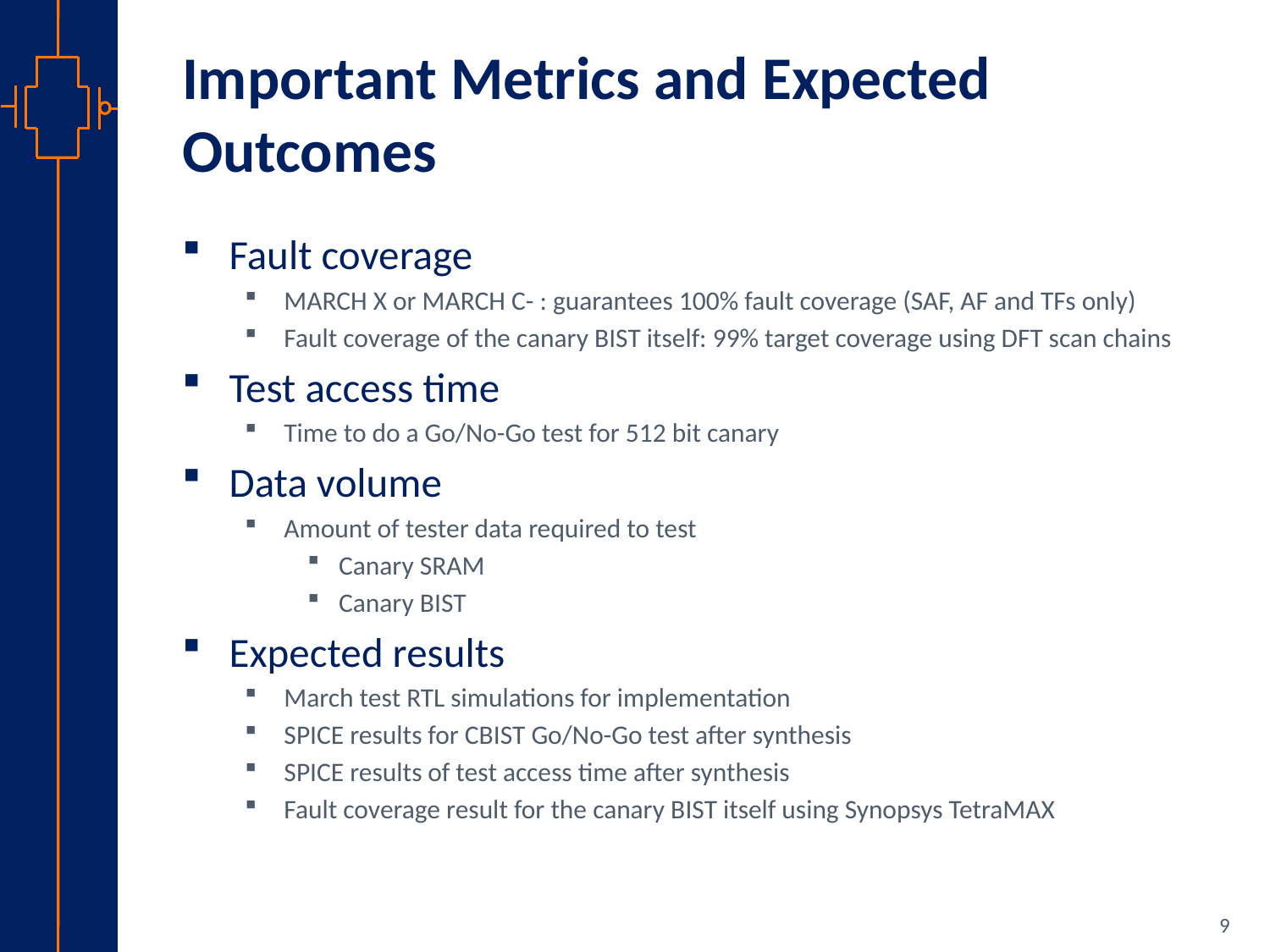

# Important Metrics and Expected Outcomes
Fault coverage
MARCH X or MARCH C- : guarantees 100% fault coverage (SAF, AF and TFs only)
Fault coverage of the canary BIST itself: 99% target coverage using DFT scan chains
Test access time
Time to do a Go/No-Go test for 512 bit canary
Data volume
Amount of tester data required to test
Canary SRAM
Canary BIST
Expected results
March test RTL simulations for implementation
SPICE results for CBIST Go/No-Go test after synthesis
SPICE results of test access time after synthesis
Fault coverage result for the canary BIST itself using Synopsys TetraMAX

9